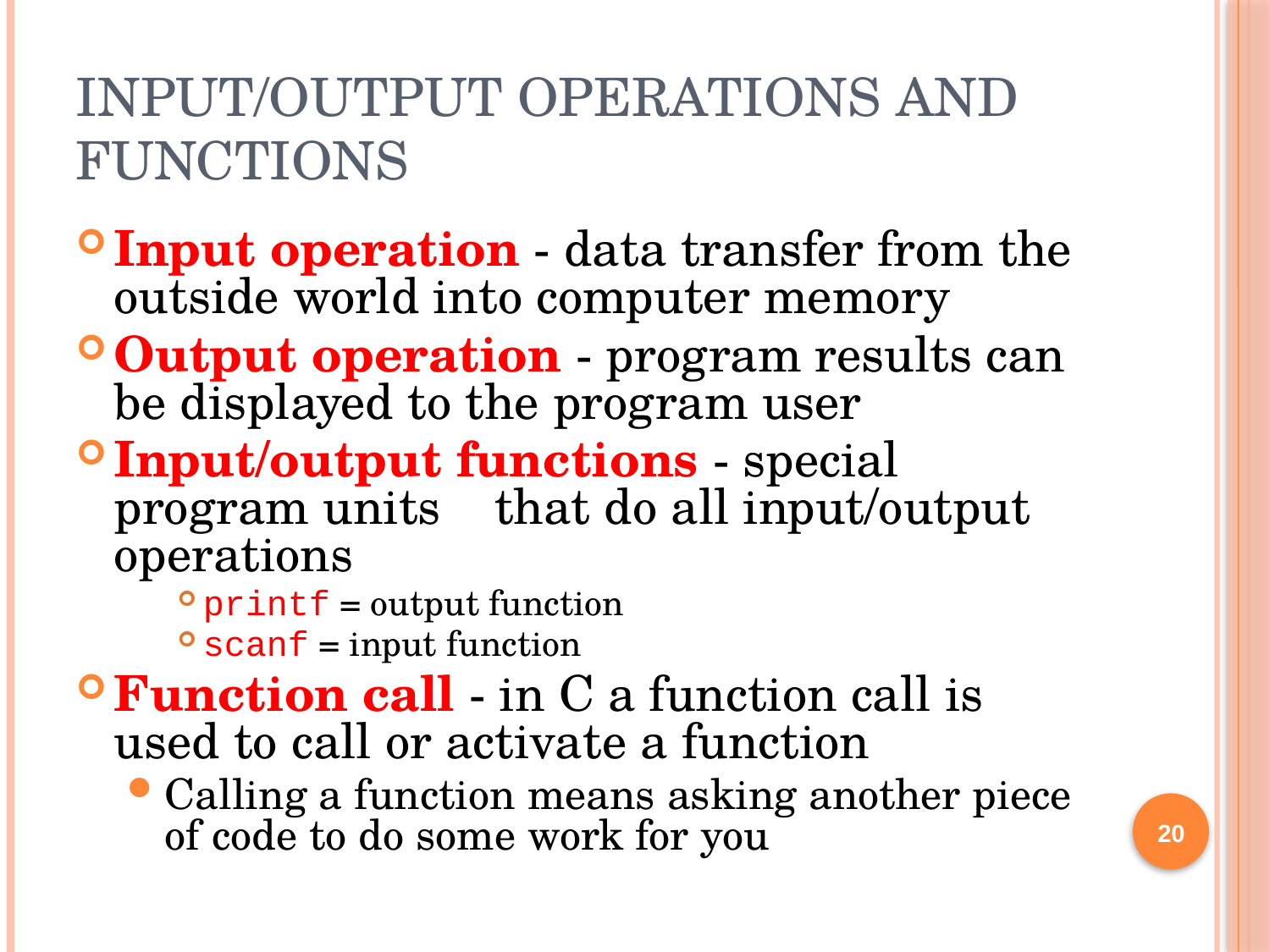

# Input/Output Operations and Functions
Input operation - data transfer from the outside world into computer memory
Output operation - program results can be displayed to the program user
Input/output functions - special program units 	that do all input/output operations
printf = output function
scanf = input function
Function call - in C a function call is used to call or activate a function
Calling a function means asking another piece of code to do some work for you
20